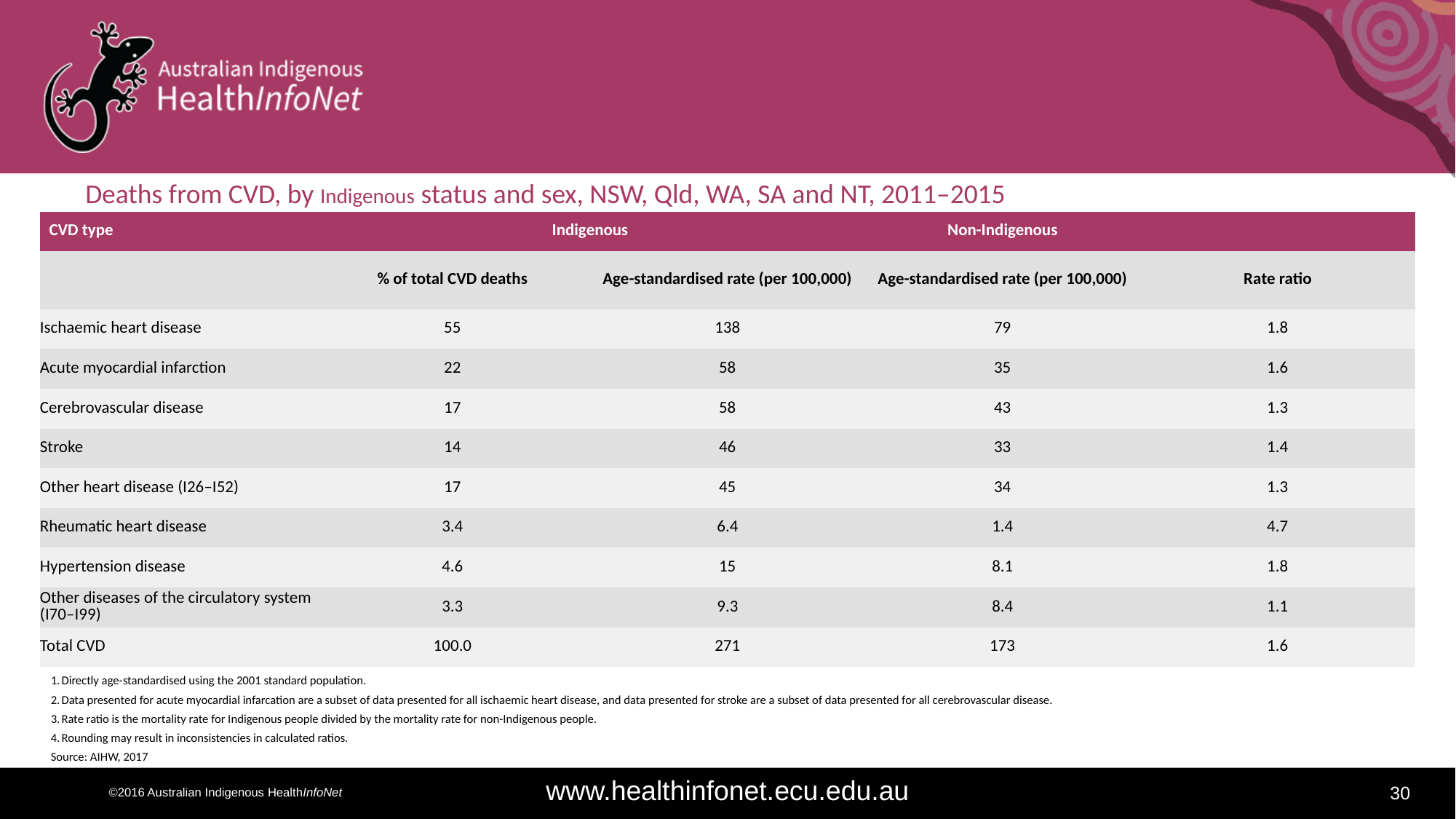

# Deaths from CVD, by Indigenous status and sex, NSW, Qld, WA, SA and NT, 2011–2015
| CVD type | Indigenous |  | Non-Indigenous |  |
| --- | --- | --- | --- | --- |
|  | % of total CVD deaths | Age-standardised rate (per 100,000) | Age-standardised rate (per 100,000) | Rate ratio |
| Ischaemic heart disease | 55 | 138 | 79 | 1.8 |
| Acute myocardial infarction | 22 | 58 | 35 | 1.6 |
| Cerebrovascular disease | 17 | 58 | 43 | 1.3 |
| Stroke | 14 | 46 | 33 | 1.4 |
| Other heart disease (I26–I52) | 17 | 45 | 34 | 1.3 |
| Rheumatic heart disease | 3.4 | 6.4 | 1.4 | 4.7 |
| Hypertension disease | 4.6 | 15 | 8.1 | 1.8 |
| Other diseases of the circulatory system (I70–I99) | 3.3 | 9.3 | 8.4 | 1.1 |
| Total CVD | 100.0 | 271 | 173 | 1.6 |

Directly age-standardised using the 2001 standard population.
Data presented for acute myocardial infarcation are a subset of data presented for all ischaemic heart disease, and data presented for stroke are a subset of data presented for all cerebrovascular disease.
Rate ratio is the mortality rate for Indigenous people divided by the mortality rate for non-Indigenous people.
Rounding may result in inconsistencies in calculated ratios.
Source: AIHW, 2017